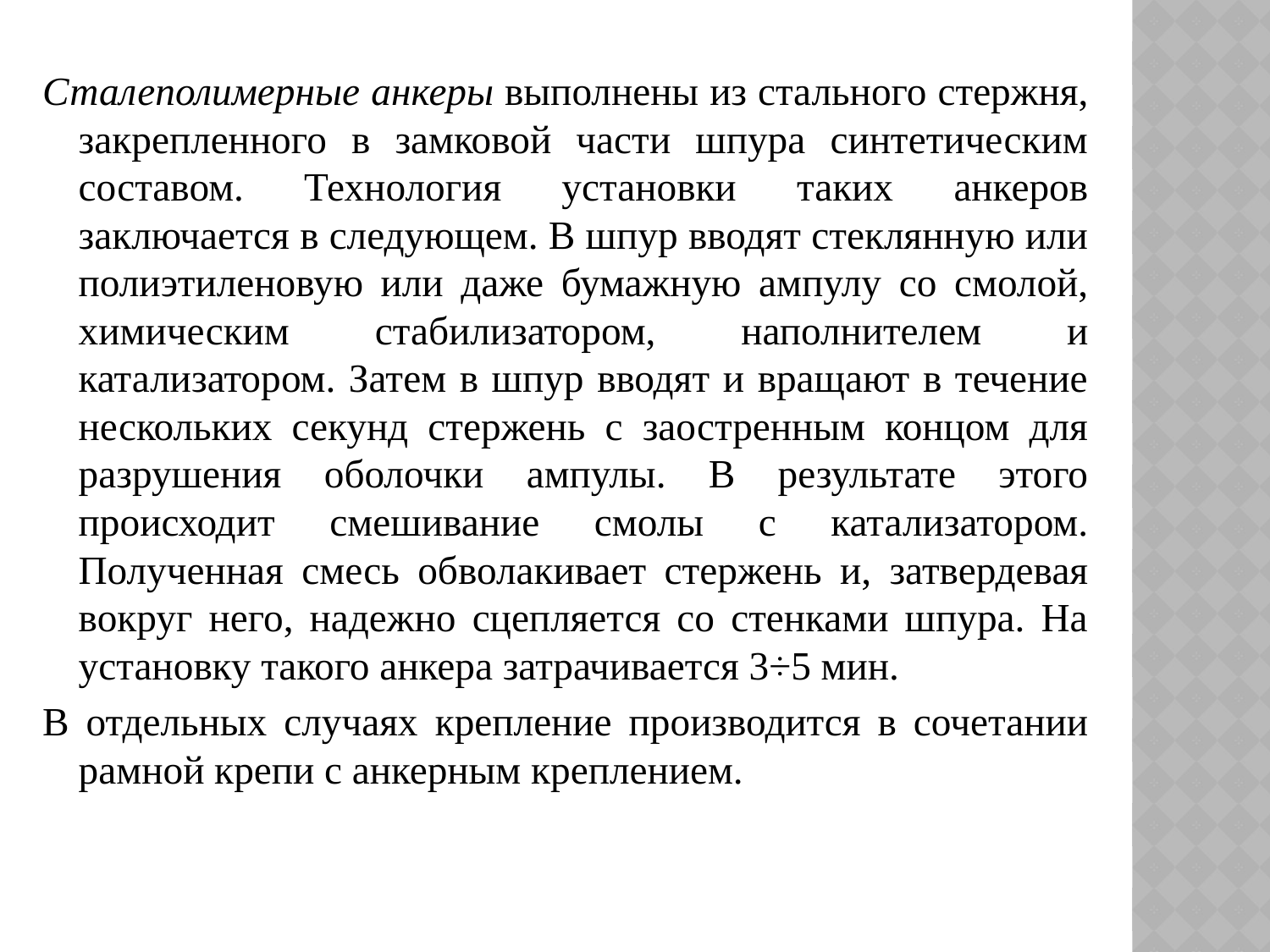

Сталеполимерные анкеры выполнены из стального стержня, закрепленного в замковой части шпура синтетическим составом. Технология установки таких анкеров заключается в следующем. В шпур вводят стеклянную или полиэтиленовую или даже бумажную ампулу со смолой, химическим стабилизатором, наполнителем и катализатором. Затем в шпур вводят и вращают в течение нескольких секунд стержень с заостренным концом для разрушения оболочки ампулы. В результате этого происходит смешивание смолы с катализатором. Полученная смесь обволакивает стержень и, затвердевая вокруг него, надежно сцепляется со стенками шпура. На установку такого анкера затрачивается 3÷5 мин.
В отдельных случаях крепление производится в сочетании рамной крепи с анкерным креплением.